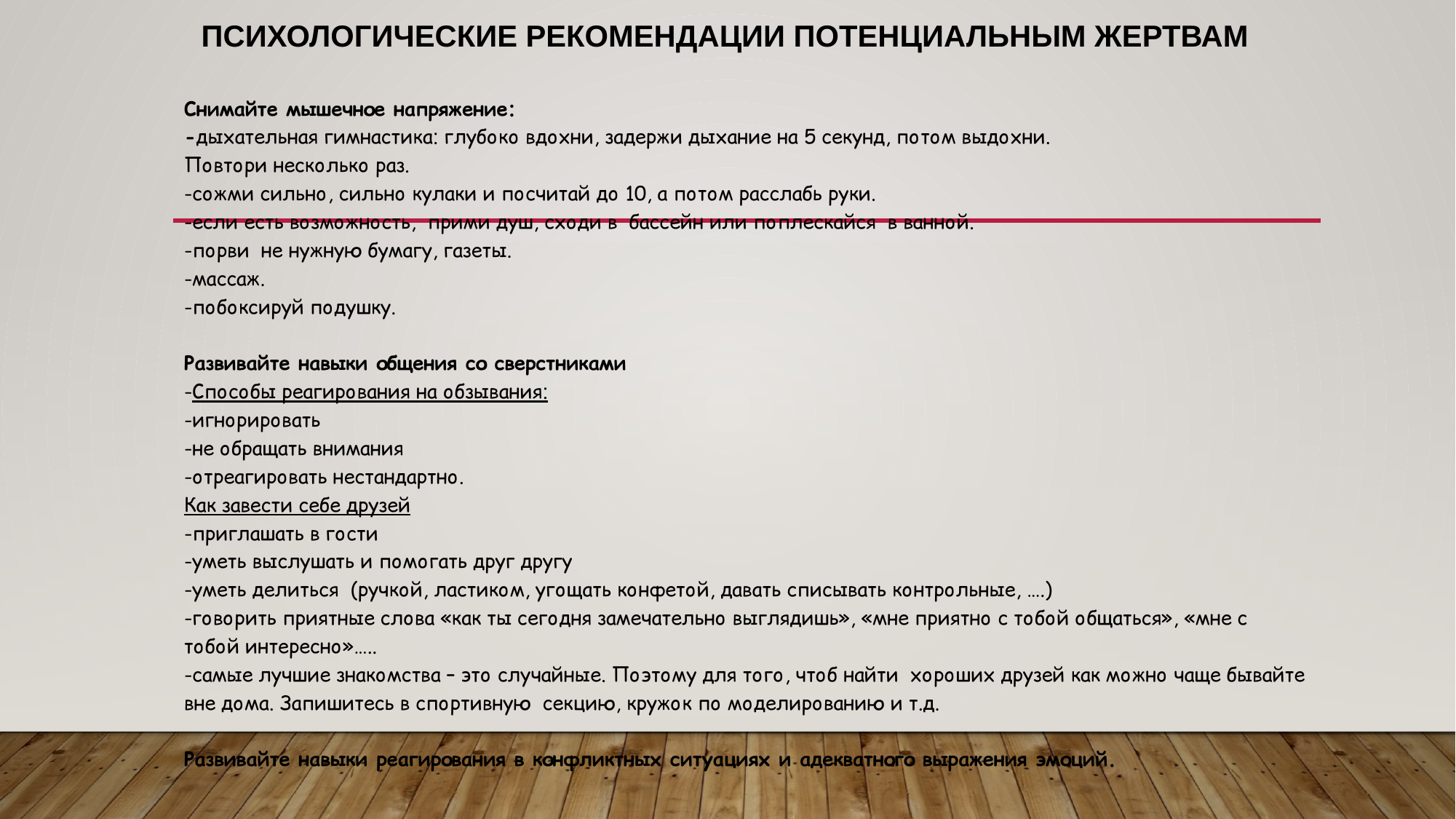

# Психологические рекомендации потенциальным жертвам
Снимайте мышечное напряжение:
-дыхательная гимнастика: глубоко вдохни, задержи дыхание на 5 секунд, потом выдохни.
Повтори несколько раз.
-сожми сильно, сильно кулаки и посчитай до 10, а потом расслабь руки.
-если есть возможность,  прими душ, сходи в  бассейн или поплескайся  в ванной.
-порви  не нужную бумагу, газеты.
-массаж.
-побоксируй подушку.
Развивайте навыки общения со сверстниками
-Способы реагирования на обзывания:
-игнорировать
-не обращать внимания
-отреагировать нестандартно.
Как завести себе друзей
-приглашать в гости
-уметь выслушать и помогать друг другу
-уметь делиться  (ручкой, ластиком, угощать конфетой, давать списывать контрольные, ….)
-говорить приятные слова «как ты сегодня замечательно выглядишь», «мне приятно с тобой общаться», «мне с тобой интересно»…..
-самые лучшие знакомства – это случайные. Поэтому для того, чтоб найти  хороших друзей как можно чаще бывайте вне дома. Запишитесь в спортивную  секцию, кружок по моделированию и т.д.
Развивайте навыки реагирования в конфликтных ситуациях и адекватного выражения эмоций.